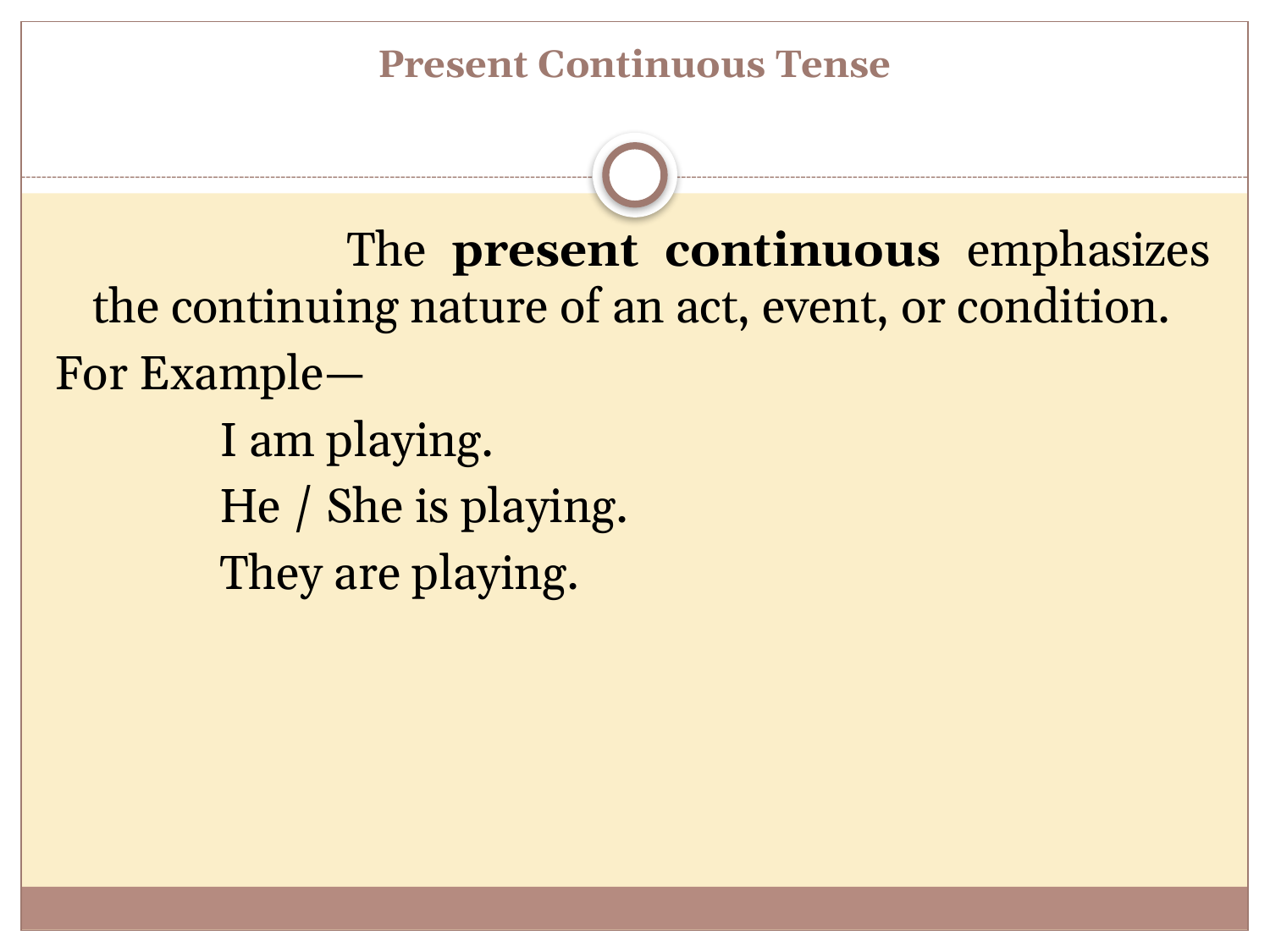

# Present Continuous Tense
			The present continuous emphasizes the continuing nature of an act, event, or condition.
For Example—
		I am playing.
		He / She is playing.
		They are playing.